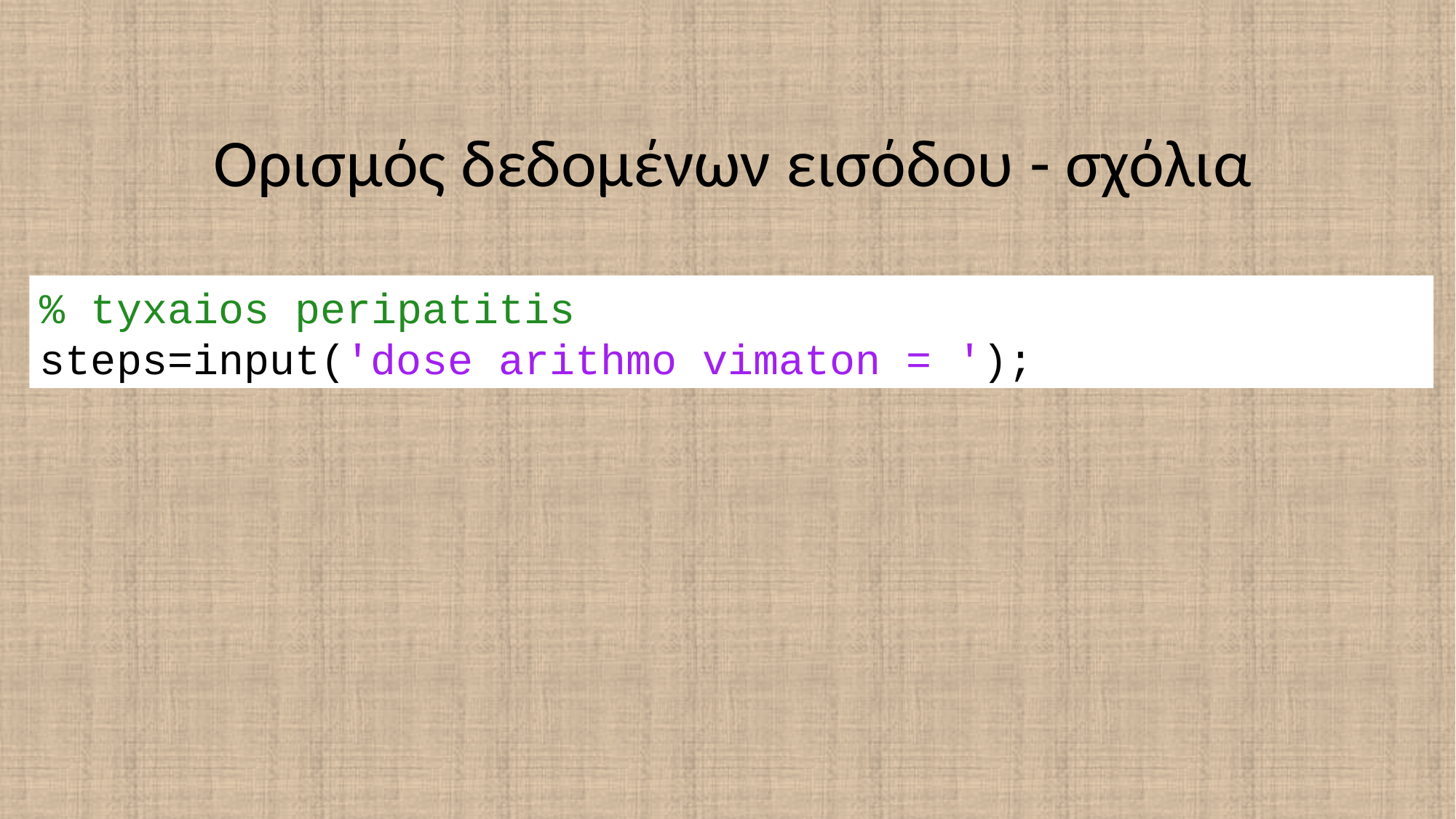

# Ορισμός δεδομένων εισόδου - σχόλια
% tyxaios peripatitis
steps=input('dose arithmo vimaton = ');